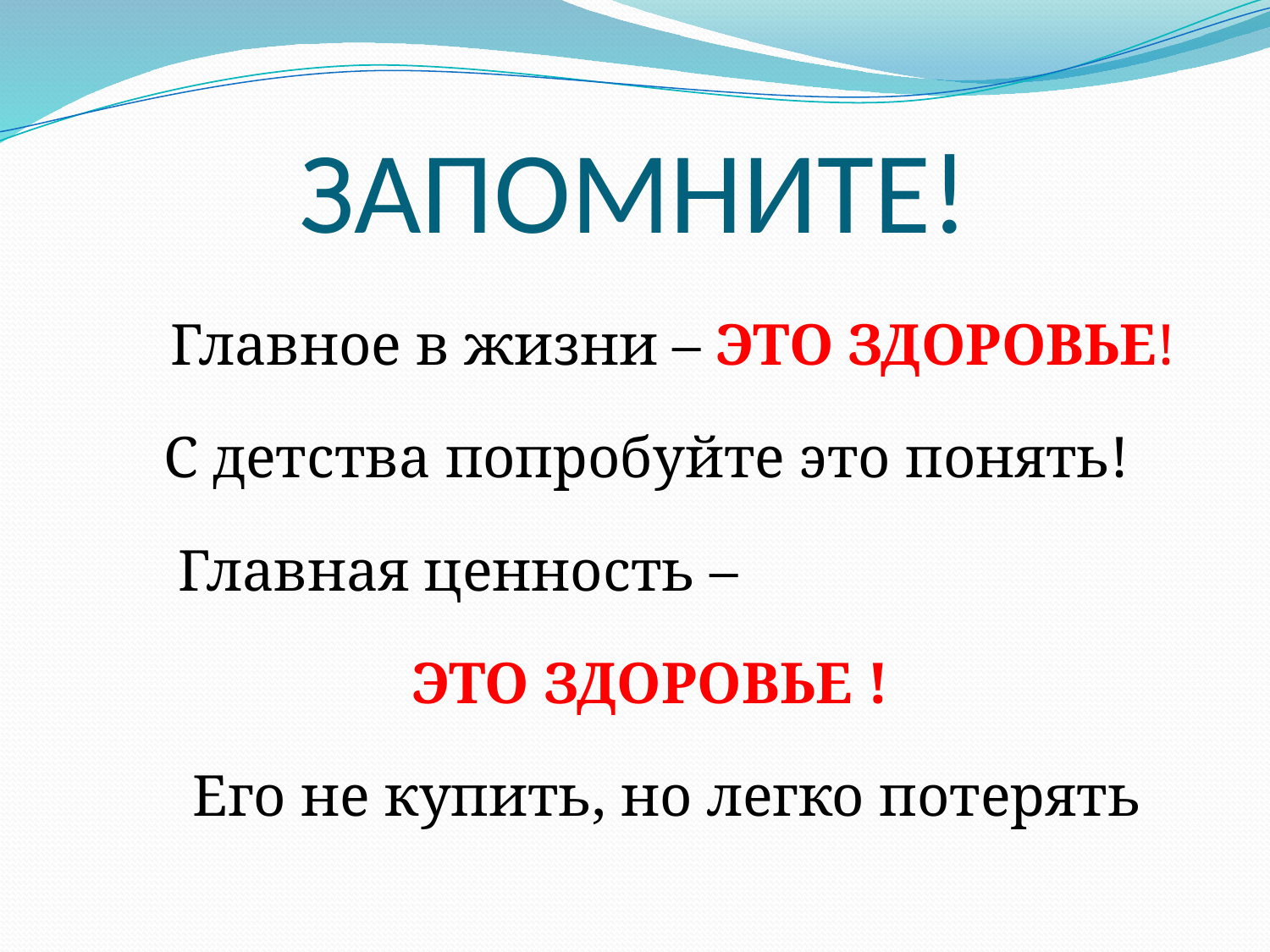

# ЗАПОМНИТЕ!
        Главное в жизни – ЭТО ЗДОРОВЬЕ!
      С детства попробуйте это понять!
       Главная ценность –
                       ЭТО ЗДОРОВЬЕ !
        Его не купить, но легко потерять